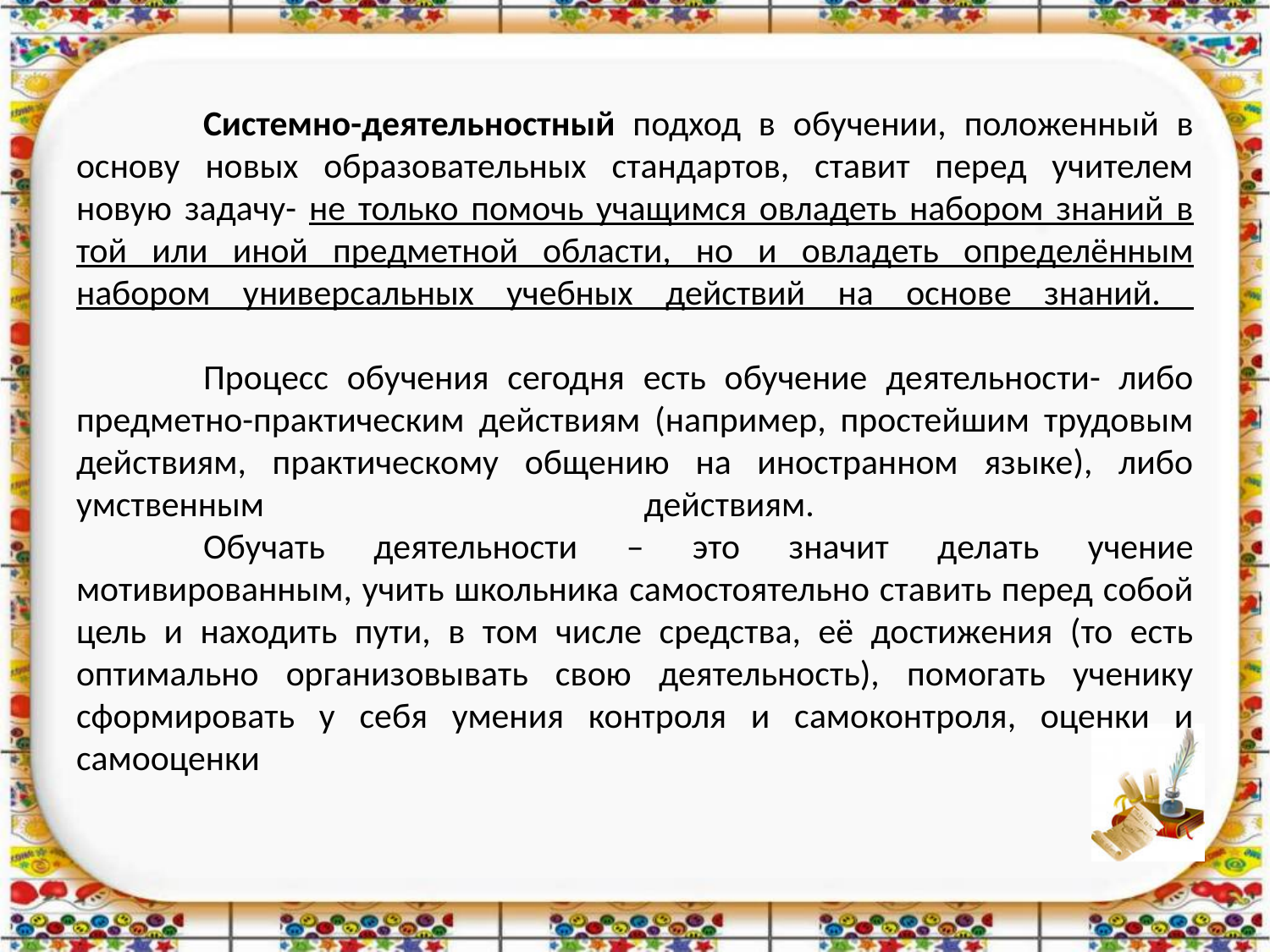

# Системно-деятельностный подход в обучении, положенный в основу новых образовательных стандартов, ставит перед учителем новую задачу- не только помочь учащимся овладеть набором знаний в той или иной предметной области, но и овладеть определённым набором универсальных учебных действий на основе знаний. Процесс обучения сегодня есть обучение деятельности- либо предметно-практическим действиям (например, простейшим трудовым действиям, практическому общению на иностранном языке), либо умственным действиям. Обучать деятельности – это значит делать учение мотивированным, учить школьника самостоятельно ставить перед собой цель и находить пути, в том числе средства, её достижения (то есть оптимально организовывать свою деятельность), помогать ученику сформировать у себя умения контроля и самоконтроля, оценки и самооценки